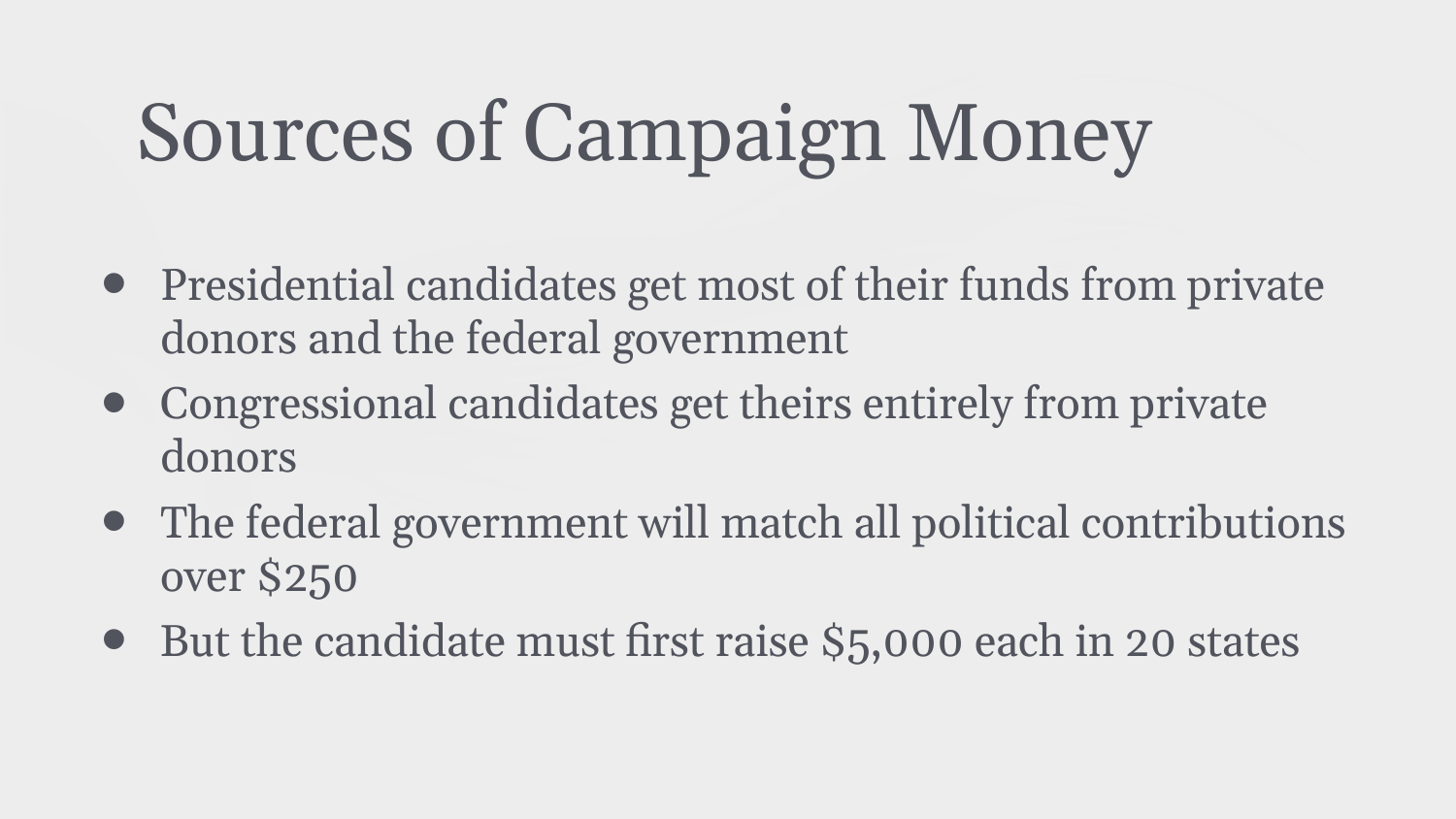

# Sources of Campaign Money
Presidential candidates get most of their funds from private donors and the federal government
Congressional candidates get theirs entirely from private donors
The federal government will match all political contributions over $250
But the candidate must first raise $5,000 each in 20 states